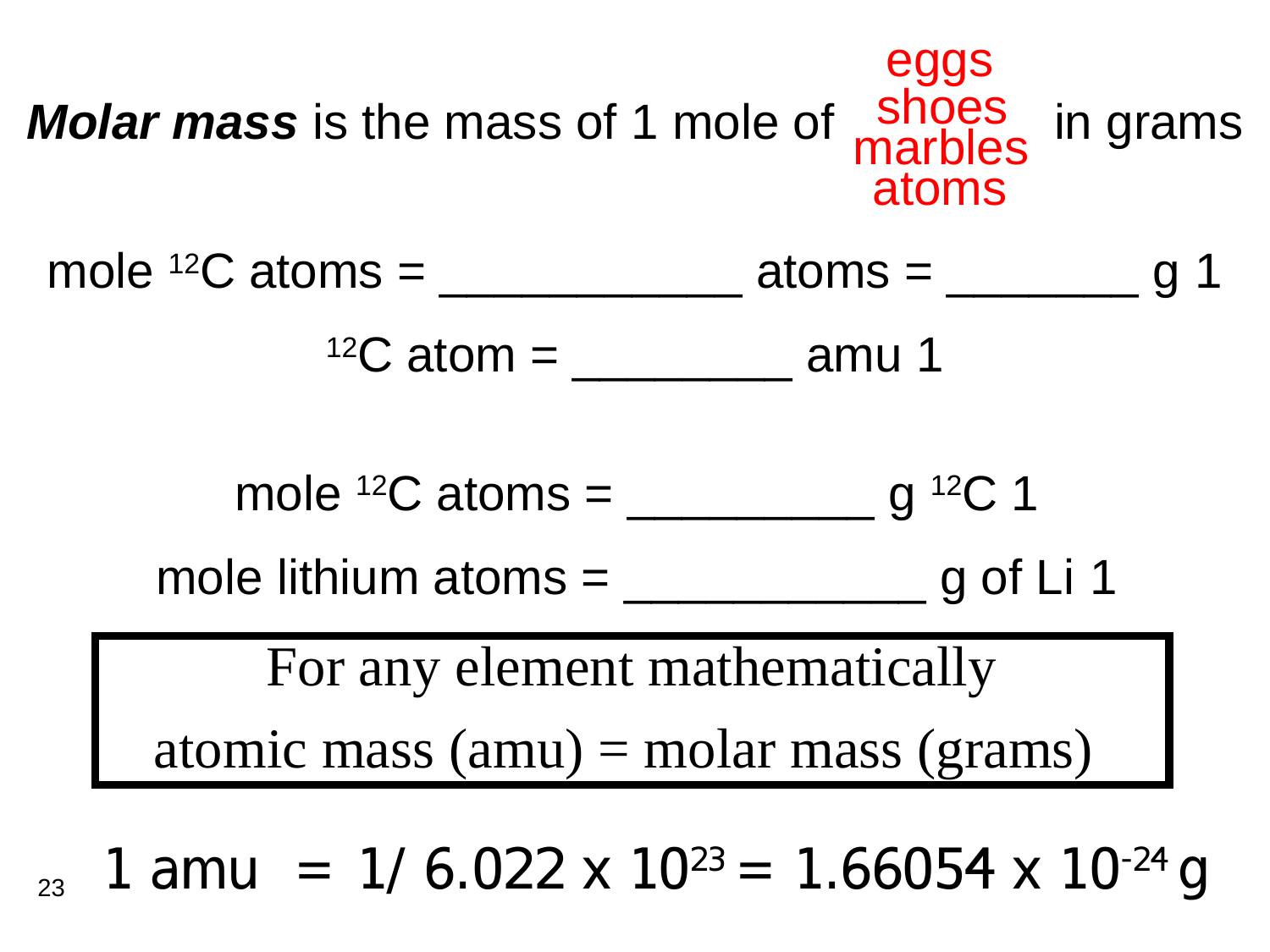

eggs
shoes
Molar mass is the mass of 1 mole of                in grams
marbles
atoms
1 mole 12C atoms = ___________ atoms = _______ g
1 12C atom = ________ amu
1 mole 12C atoms = _________ g 12C
1 mole lithium atoms = ___________ g of Li
For any element mathematically
 atomic mass (amu) = molar mass (grams)
1 amu	=	1/ 6.022 x 1023 = 1.66054 x 10-24 g
23